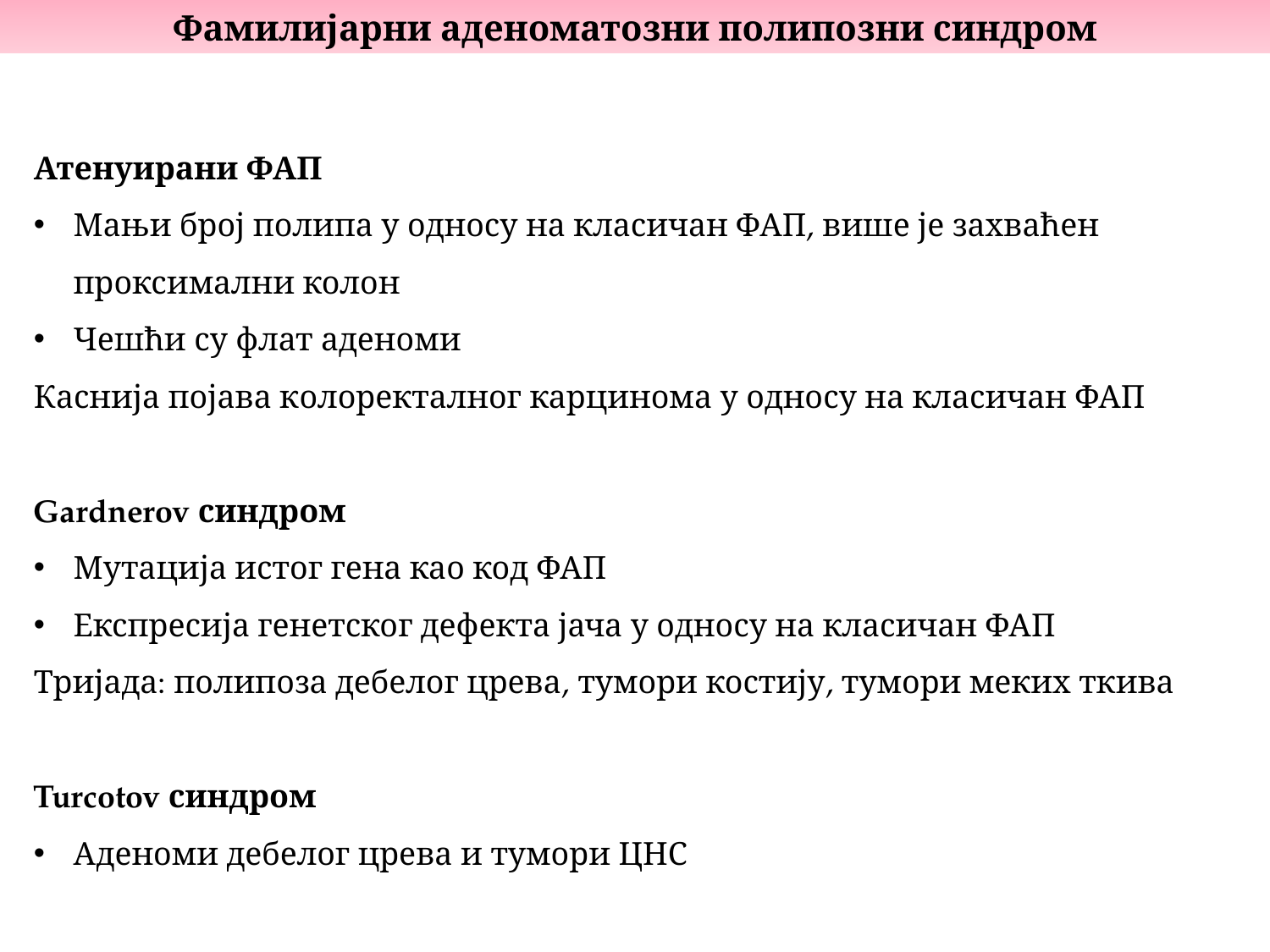

Фамилијарни аденоматозни полипозни синдром

Атенуирани ФАП
Мањи број полипа у односу на класичан ФАП, више је захваћен проксимални колон
Чешћи су флат аденоми
Каснија појава колоректалног карцинома у односу на класичан ФАП

Gardnerov синдром
Мутација истог гена као код ФАП
Експресија генетског дефекта јача у односу на класичан ФАП
Тријада: полипоза дебелог црева, тумори костију, тумори меких ткива

Turcotov синдром
Аденоми дебелог црева и тумори ЦНС